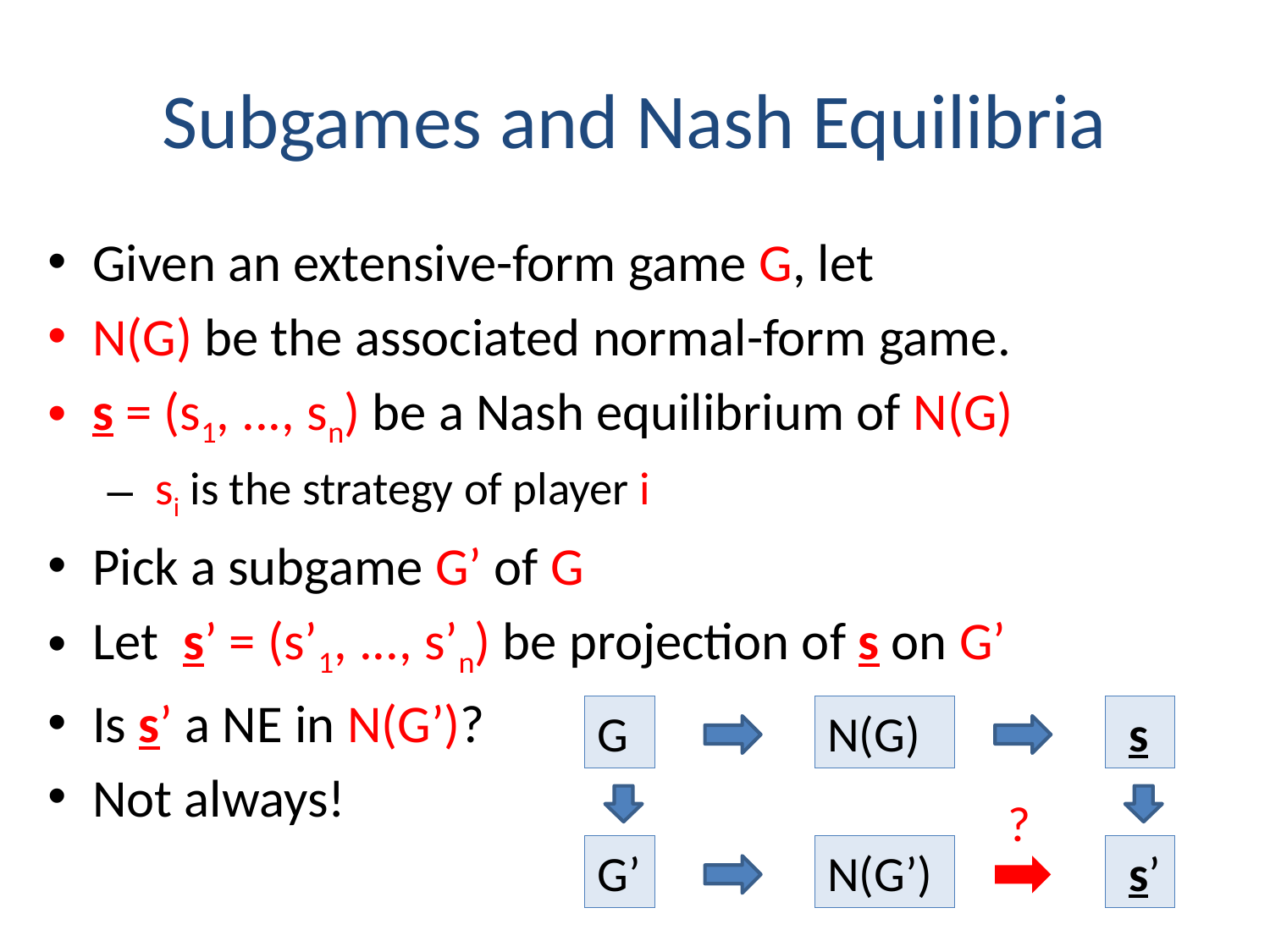

# Subgames and Nash Equilibria
Given an extensive-form game G, let
N(G) be the associated normal-form game.
s = (s1, ..., sn) be a Nash equilibrium of N(G)
 si is the strategy of player i
Pick a subgame G’ of G
Let  s’ = (s’1, ..., s’n) be projection of s on G’
Is s’ a NE in N(G’)?
Not always!
G
N(G)
 s

?

G’
N(G’)
 s’